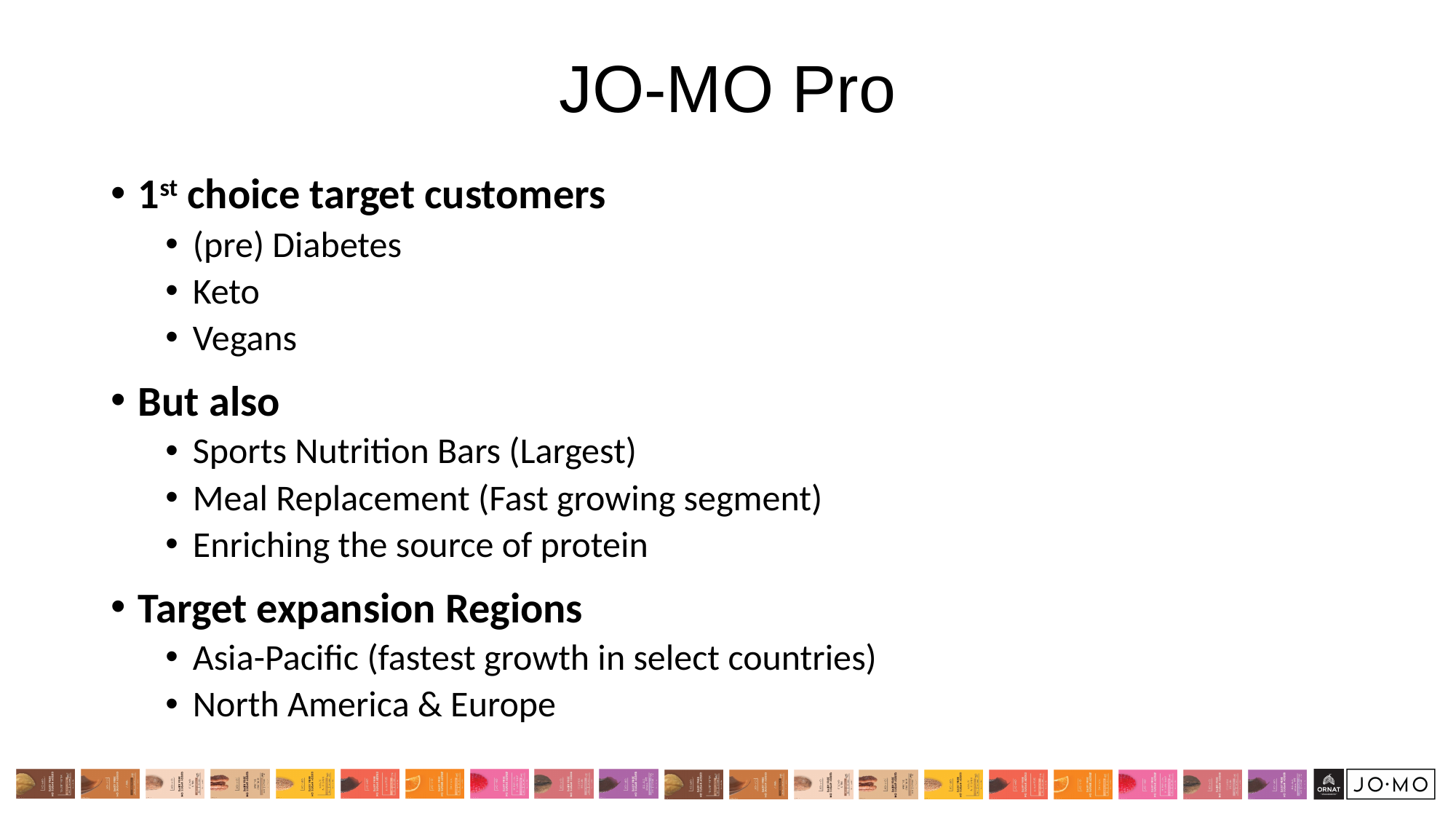

# JO-MO Pro
1st choice target customers
(pre) Diabetes
Keto
Vegans
But also
Sports Nutrition Bars (Largest)
Meal Replacement (Fast growing segment)
Enriching the source of protein
Target expansion Regions
Asia-Pacific (fastest growth in select countries)
North America & Europe